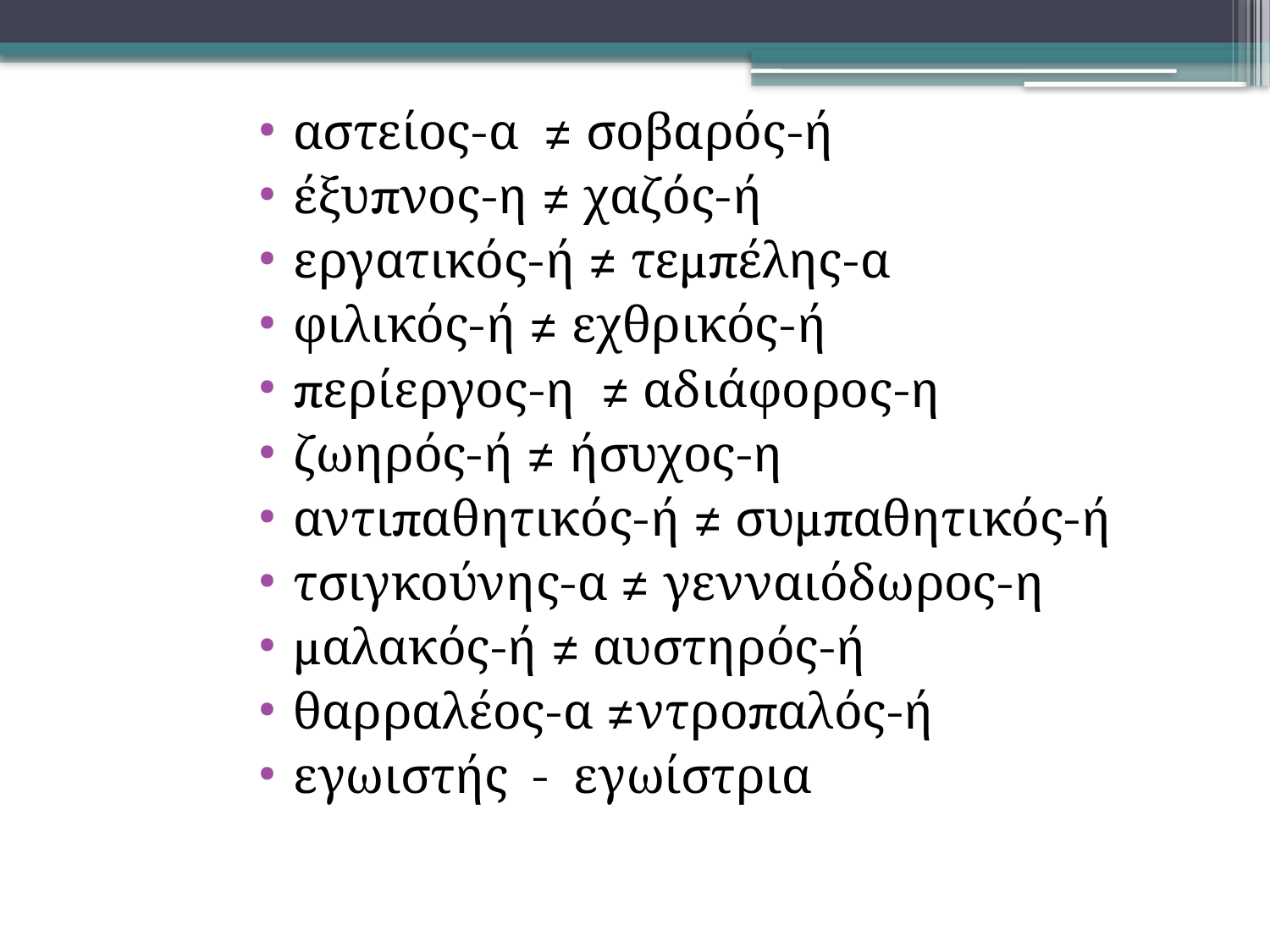

αστείος-α  ≠ σοβαρός-ή
έξυπνος-η ≠ χαζός-ή
εργατικός-ή ≠ τεμπέλης-α
φιλικός-ή ≠ εχθρικός-ή
περίεργος-η  ≠ αδιάφορος-η
ζωηρός-ή ≠ ήσυχος-η
αντιπαθητικός-ή ≠ συμπαθητικός-ή
τσιγκούνης-α ≠ γενναιόδωρος-η
μαλακός-ή ≠ αυστηρός-ή
θαρραλέος-α ≠ντροπαλός-ή
εγωιστής  -  εγωίστρια